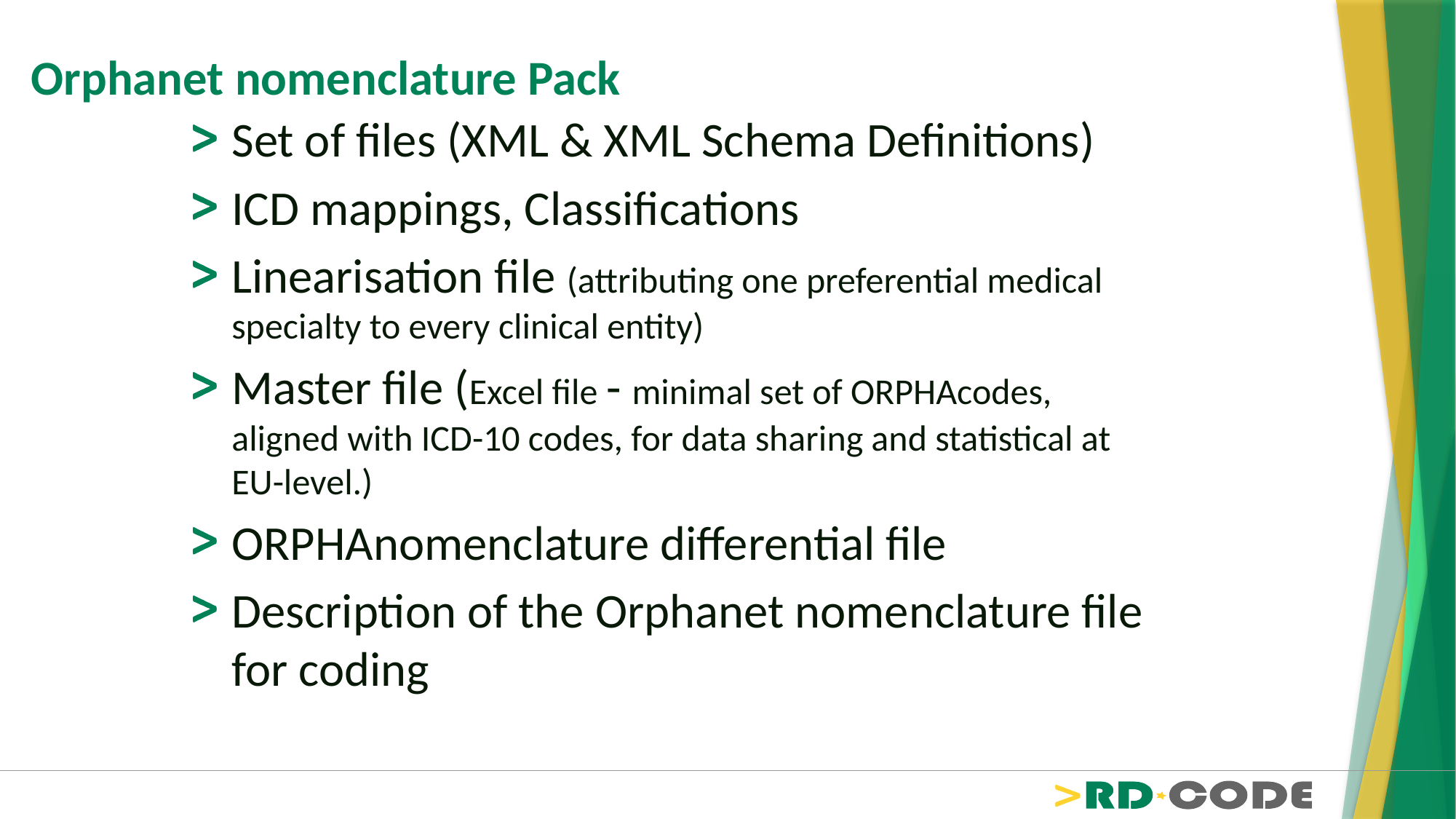

# Orphanet nomenclature Pack
Set of files (XML & XML Schema Definitions)
ICD mappings, Classifications
Linearisation file (attributing one preferential medical specialty to every clinical entity)
Master file (Excel file - minimal set of ORPHAcodes, aligned with ICD-10 codes, for data sharing and statistical at EU-level.)
ORPHAnomenclature differential file
Description of the Orphanet nomenclature file for coding